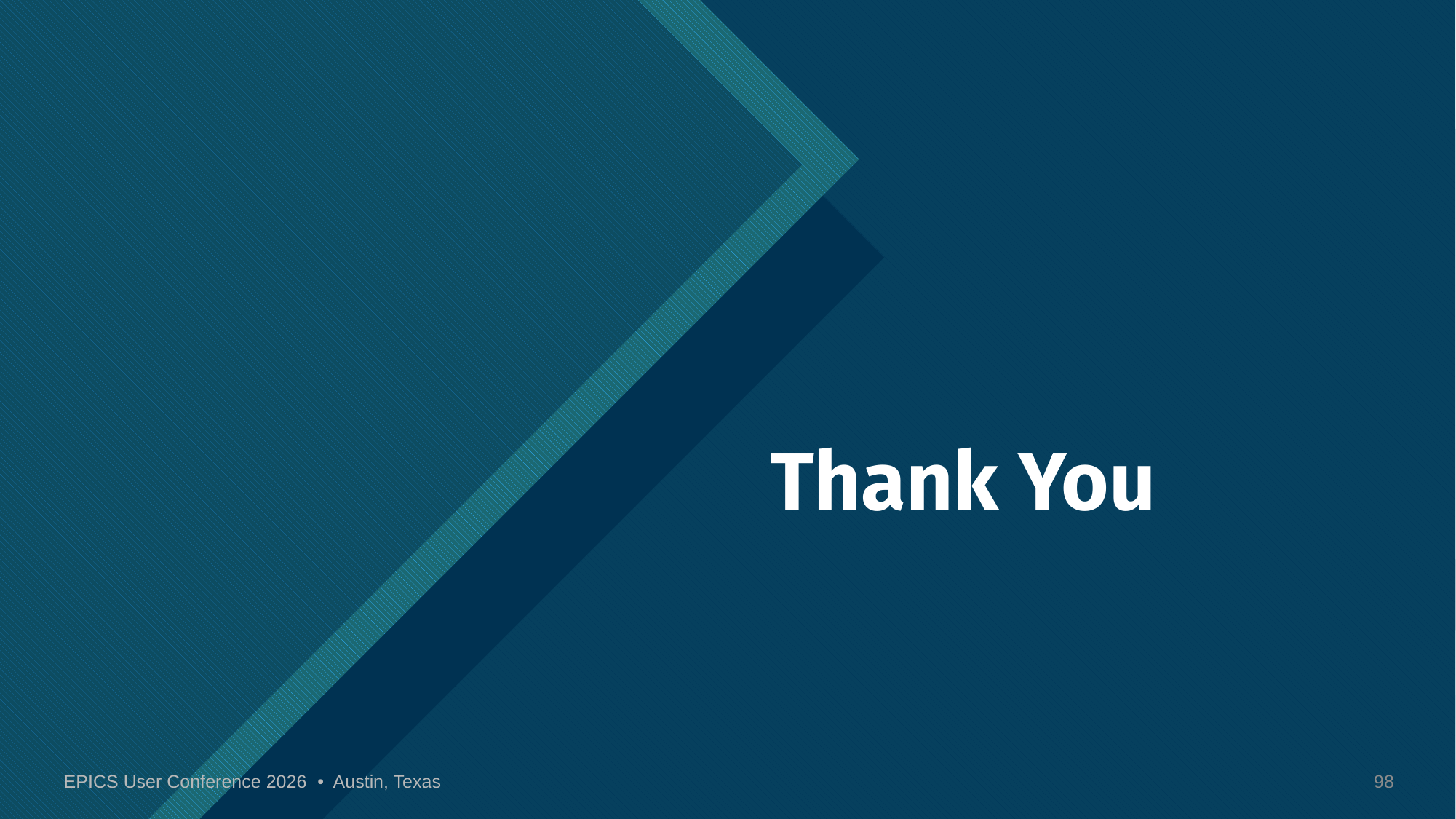

# Thank You
EPICS User Conference 2026  •  Austin, Texas
98